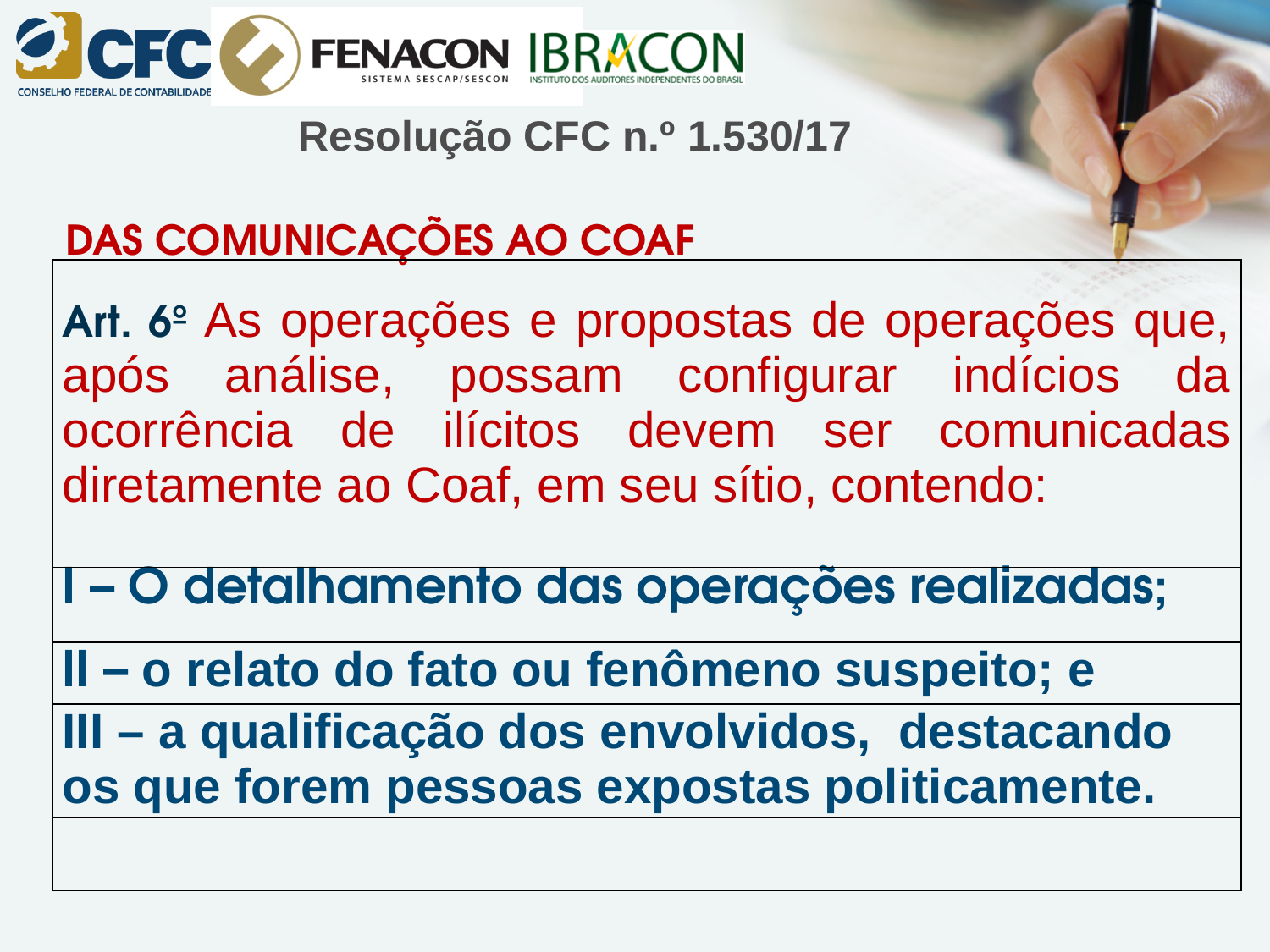

# Resolução CFC n.º 1.530/17

DAS COMUNICAÇÕES AO COAF
| Art. 6º As operações e propostas de operações que, após análise, possam configurar indícios da ocorrência de ilícitos devem ser comunicadas diretamente ao Coaf, em seu sítio, contendo: |
| --- |
| I – O detalhamento das operações realizadas; |
| II – o relato do fato ou fenômeno suspeito; e |
| III – a qualificação dos envolvidos,  destacando os que forem pessoas expostas politicamente. |
|  |